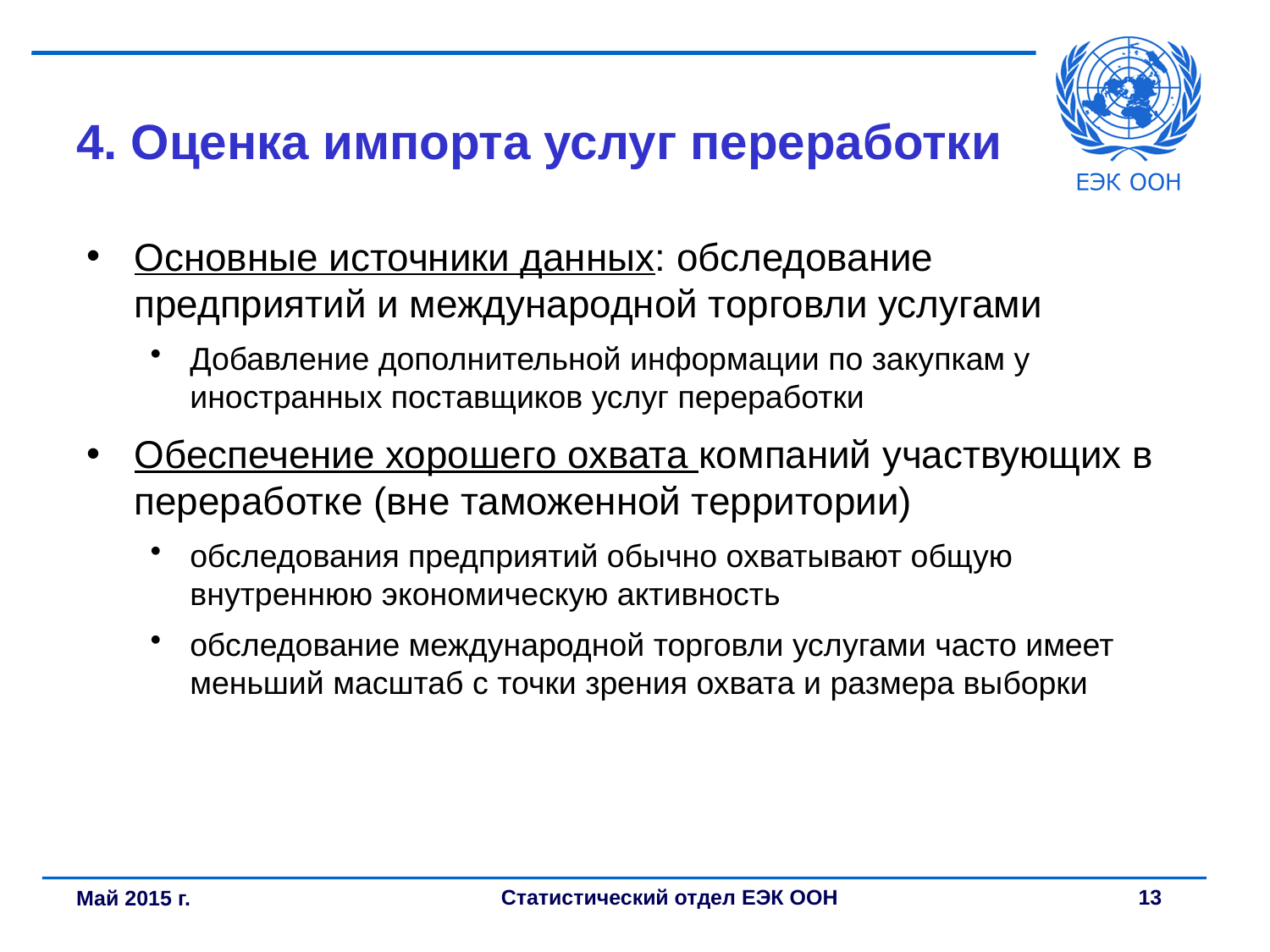

# 4. Оценка импорта услуг переработки
Основные источники данных: обследование предприятий и международной торговли услугами
Добавление дополнительной информации по закупкам у иностранных поставщиков услуг переработки
Обеспечение хорошего охвата компаний участвующих в переработке (вне таможенной территории)
обследования предприятий обычно охватывают общую внутреннюю экономическую активность
обследование международной торговли услугами часто имеет меньший масштаб с точки зрения охвата и размера выборки
Май 2015 г.